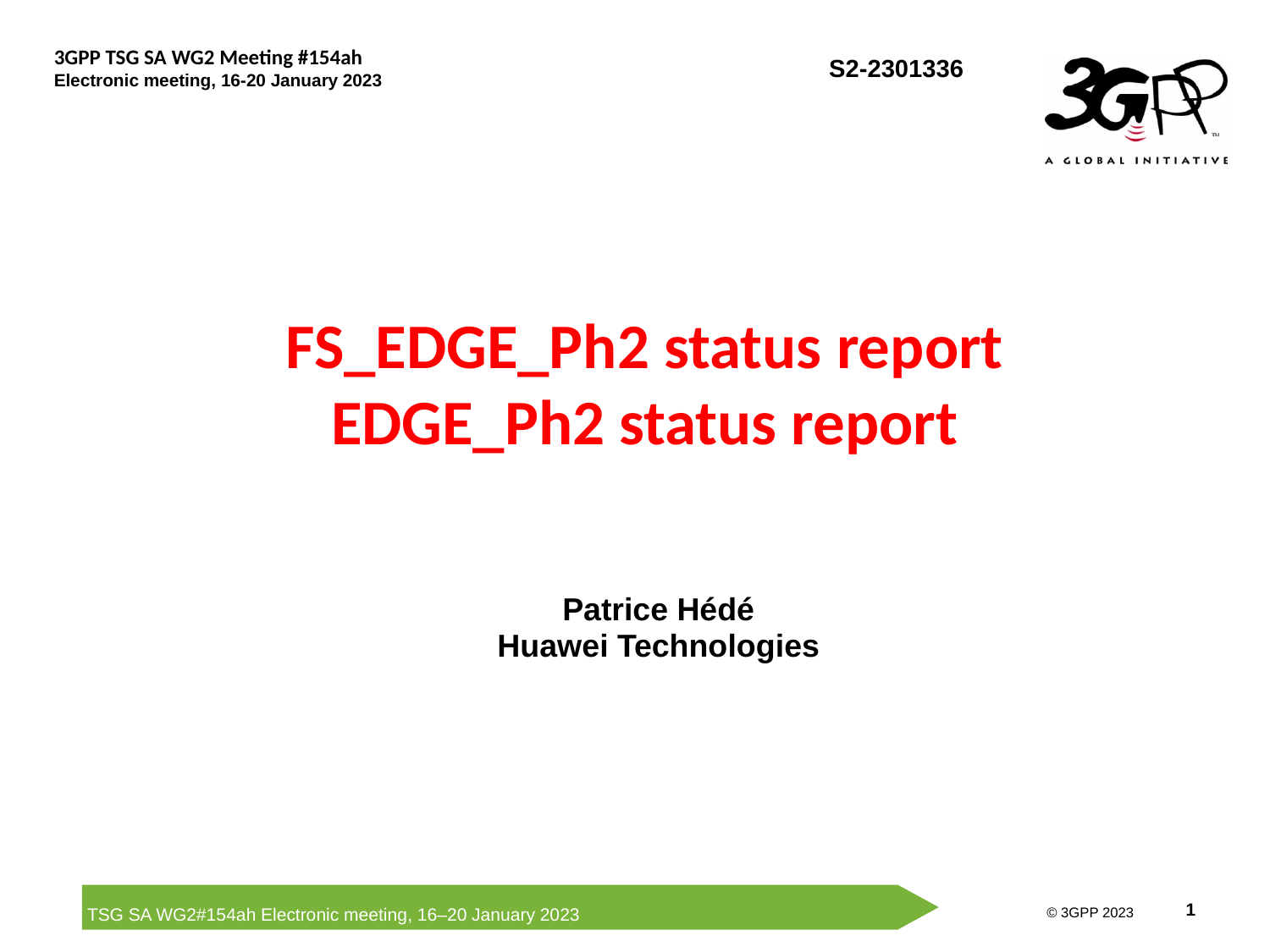

# FS_EDGE_Ph2 status report EDGE_Ph2 status report
Patrice Hédé
Huawei Technologies